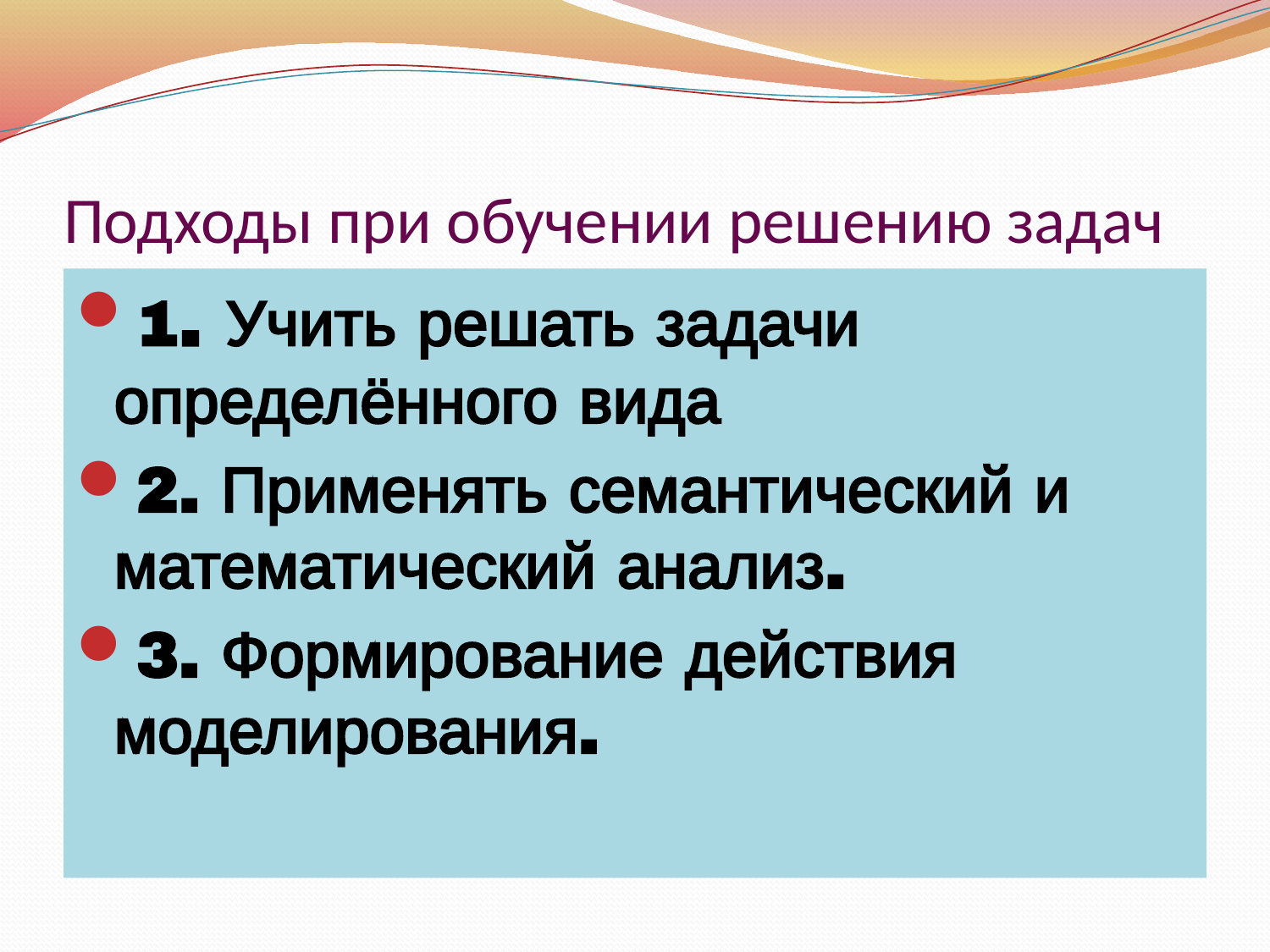

# Подходы при обучении решению задач
1. Учить решать задачи определённого вида
2. Применять семантический и математический анализ.
3. Формирование действия моделирования.